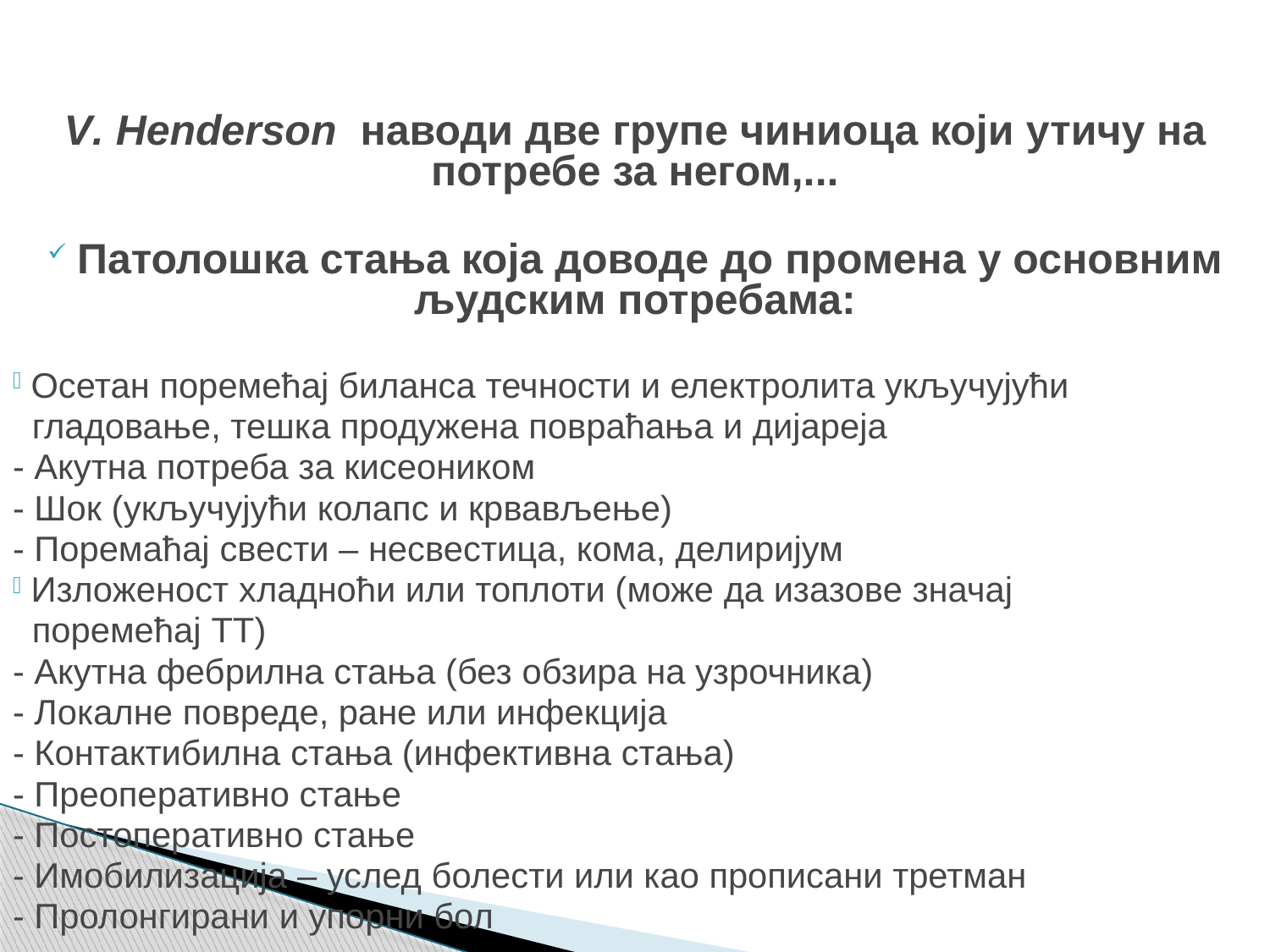

V. Henderson  наводи две групе чиниоца који утичу на потребе за негом,...

 Патолошка стања која доводе до промена у основним људским потребама:

 Осетан поремећај биланса течности и електролита укључујући
  гладовање, тешка продужена повраћања и дијареја
- Акутна потреба за кисеоником
- Шок (укључујући колапс и крвављење)
- Поремаћај свести – несвестица, кома, делиријум
 Изложеност хладноћи или топлоти (може да изазове значај
  поремећај ТТ)
- Акутна фебрилна стања (без обзира на узрочника)
- Локалне повреде, ране или инфекција
- Контактибилна стања (инфективна стања)
- Преоперативно стање
- Постоперативно стање
- Имобилизација – услед болести или као прописани третман
- Пролонгирани и упорни бол